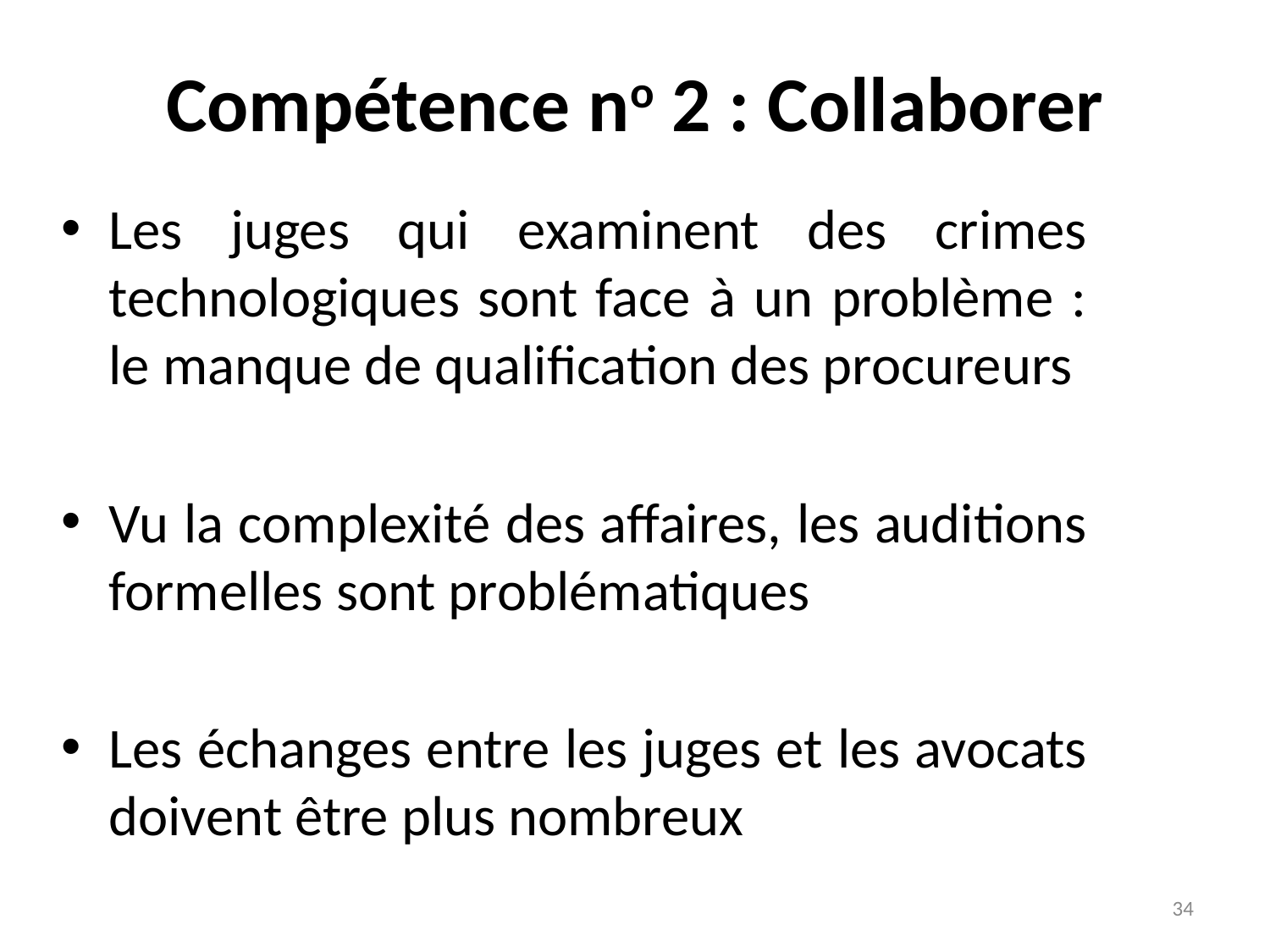

# Compétence no 2 : Collaborer
Les juges qui examinent des crimes technologiques sont face à un problème : le manque de qualification des procureurs

Vu la complexité des affaires, les auditions formelles sont problématiques

Les échanges entre les juges et les avocats doivent être plus nombreux

34